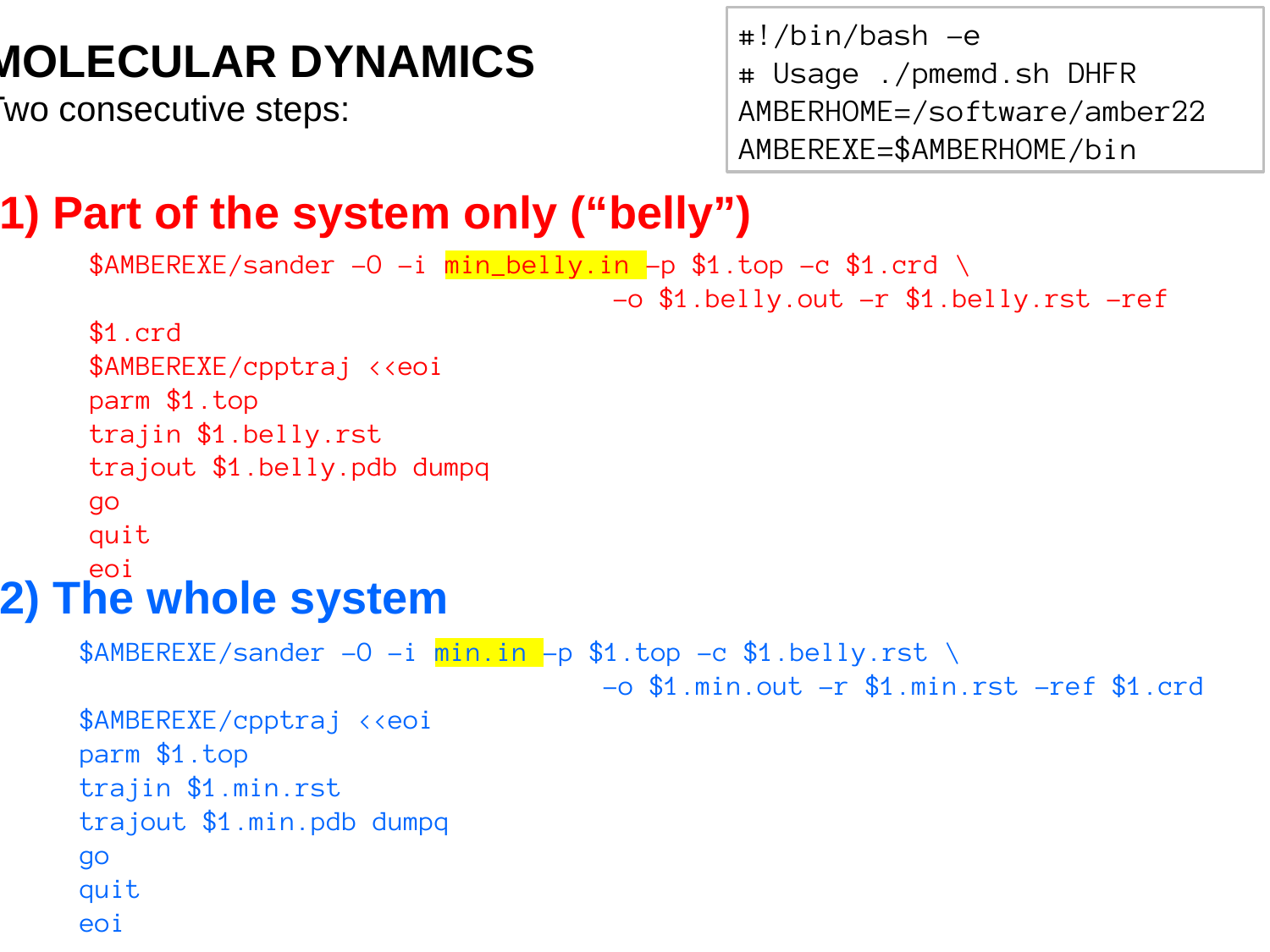

#!/bin/bash –e
# Usage ./pmemd.sh DHFR
AMBERHOME=/software/amber22
AMBEREXE=$AMBERHOME/bin
MOLECULAR DYNAMICS
Two consecutive steps:

(1) Part of the system only (“belly”)

(2) The whole system
$AMBEREXE/sander -O -i min_belly.in -p $1.top -c $1.crd \
				 -o $1.belly.out -r $1.belly.rst -ref $1.crd
$AMBEREXE/cpptraj <<eoi
parm $1.top
trajin $1.belly.rst
trajout $1.belly.pdb dumpq
go
quit
eoi
$AMBEREXE/sander -O -i min.in -p $1.top -c $1.belly.rst \
				 -o $1.min.out -r $1.min.rst -ref $1.crd
$AMBEREXE/cpptraj <<eoi
parm $1.top
trajin $1.min.rst
trajout $1.min.pdb dumpq
go
quit
eoi